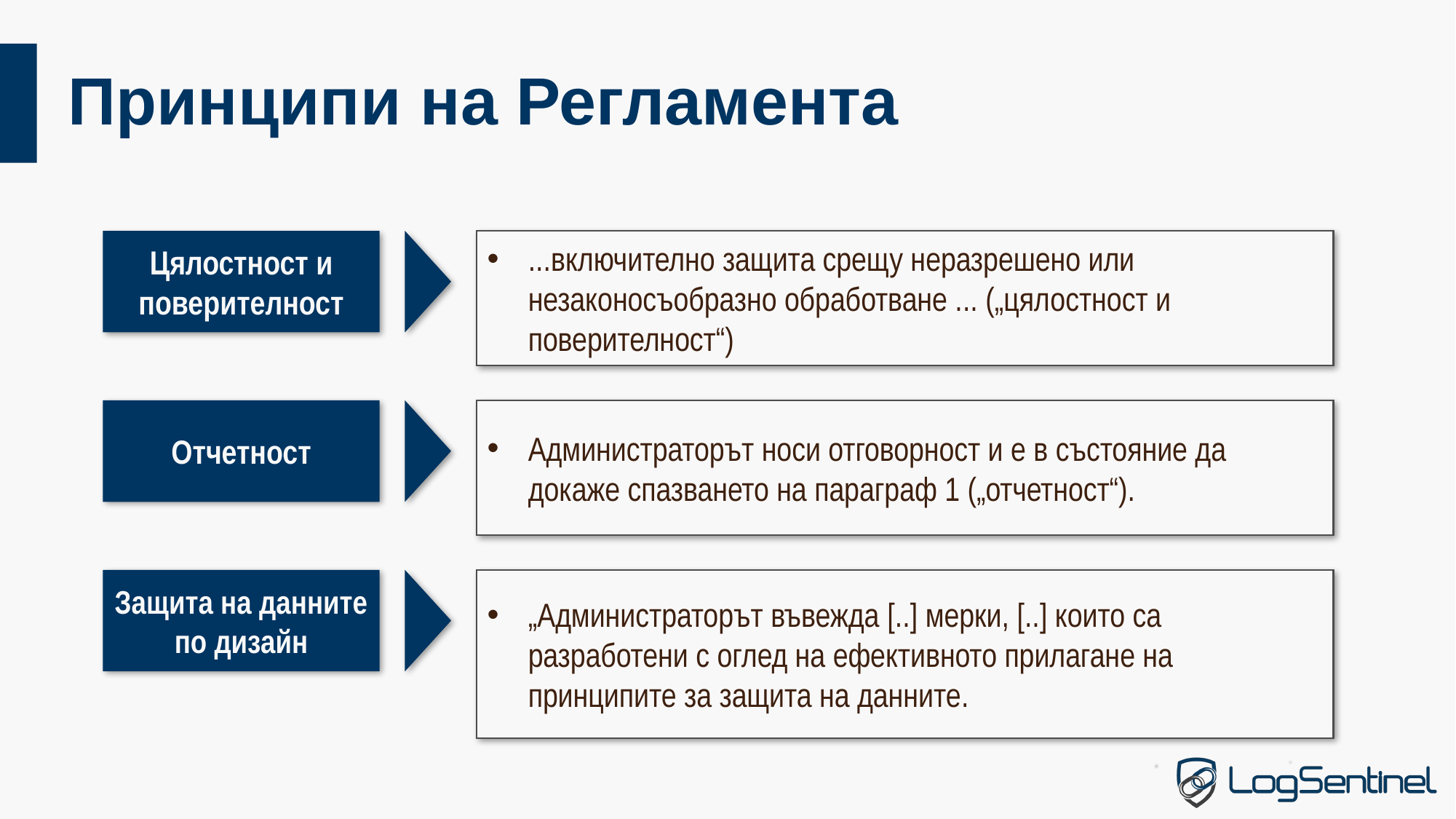

# Принципи на Регламента
...включително защита срещу неразрешено или незаконосъобразно обработване ... („цялостност и поверителност“)
Цялостност и поверителност

Администраторът носи отговорност и е в състояние да докаже спазването на параграф 1 („отчетност“).
Отчетност

„Администраторът въвежда [..] мерки, [..] които са разработени с оглед на ефективното прилагане на принципите за защита на данните.
Защита на данните по дизайн